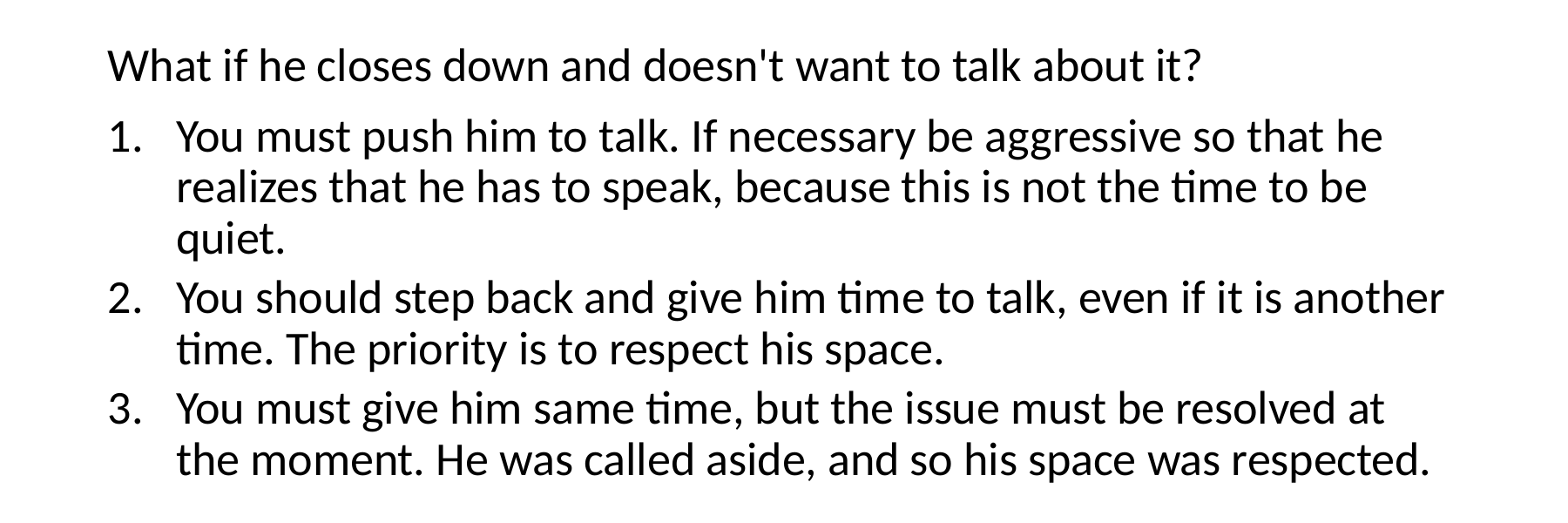

What if he closes down and doesn't want to talk about it?

You must push him to talk. If necessary be aggressive so that he realizes that he has to speak, because this is not the time to be quiet.
You should step back and give him time to talk, even if it is another time. The priority is to respect his space.
You must give him same time, but the issue must be resolved at the moment. He was called aside, and so his space was respected.